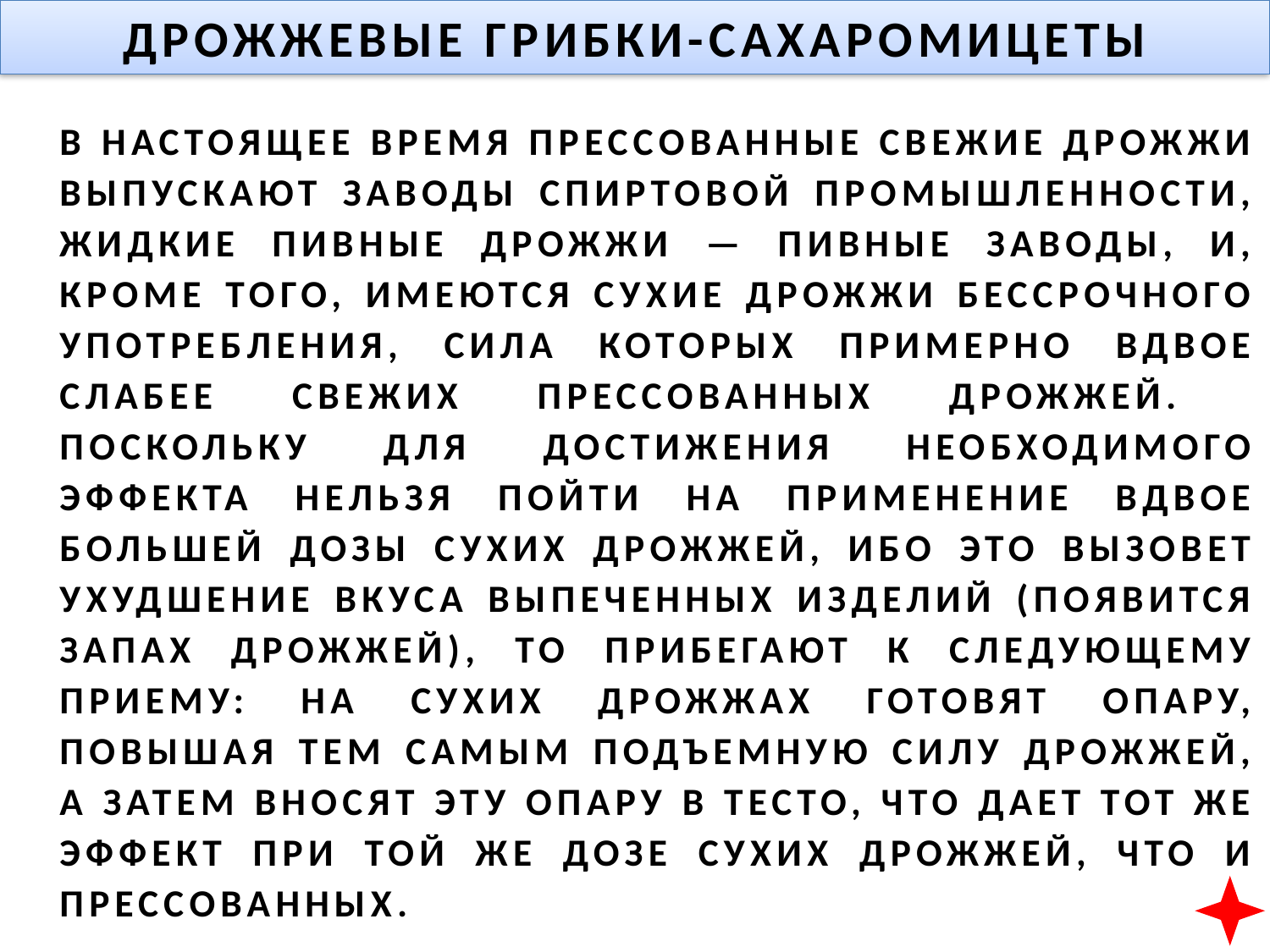

ДРОЖЖЕВЫЕ ГРИБКИ-САХАРОМИЦЕТЫ
	В НАСТОЯЩЕЕ ВРЕМЯ ПРЕССОВАННЫЕ СВЕЖИЕ ДРОЖЖИ ВЫПУСКАЮТ ЗАВОДЫ СПИРТОВОЙ ПРОМЫШЛЕННОСТИ, ЖИДКИЕ ПИВНЫЕ ДРОЖЖИ — ПИВНЫЕ ЗАВОДЫ, И, КРОМЕ ТОГО, ИМЕЮТСЯ СУХИЕ ДРОЖЖИ БЕССРОЧНОГО УПОТРЕБЛЕНИЯ, СИЛА КОТОРЫХ ПРИМЕРНО ВДВОЕ СЛАБЕЕ СВЕЖИХ ПРЕССОВАННЫХ ДРОЖЖЕЙ.
ПОСКОЛЬКУ ДЛЯ ДОСТИЖЕНИЯ НЕОБХОДИМОГО ЭФФЕКТА НЕЛЬЗЯ ПОЙТИ НА ПРИМЕНЕНИЕ ВДВОЕ БОЛЬШЕЙ ДОЗЫ СУХИХ ДРОЖЖЕЙ, ИБО ЭТО ВЫЗОВЕТ УХУДШЕНИЕ ВКУСА ВЫПЕЧЕННЫХ ИЗДЕЛИЙ (ПОЯВИТСЯ ЗАПАХ ДРОЖЖЕЙ), ТО ПРИБЕГАЮТ К СЛЕДУЮЩЕМУ ПРИЕМУ: НА СУХИХ ДРОЖЖАХ ГОТОВЯТ ОПАРУ, ПОВЫШАЯ ТЕМ САМЫМ ПОДЪЕМНУЮ СИЛУ ДРОЖЖЕЙ, А ЗАТЕМ ВНОСЯТ ЭТУ ОПАРУ В ТЕСТО, ЧТО ДАЕТ ТОТ ЖЕ ЭФФЕКТ ПРИ ТОЙ ЖЕ ДОЗЕ СУХИХ ДРОЖЖЕЙ, ЧТО И ПРЕССОВАННЫХ.